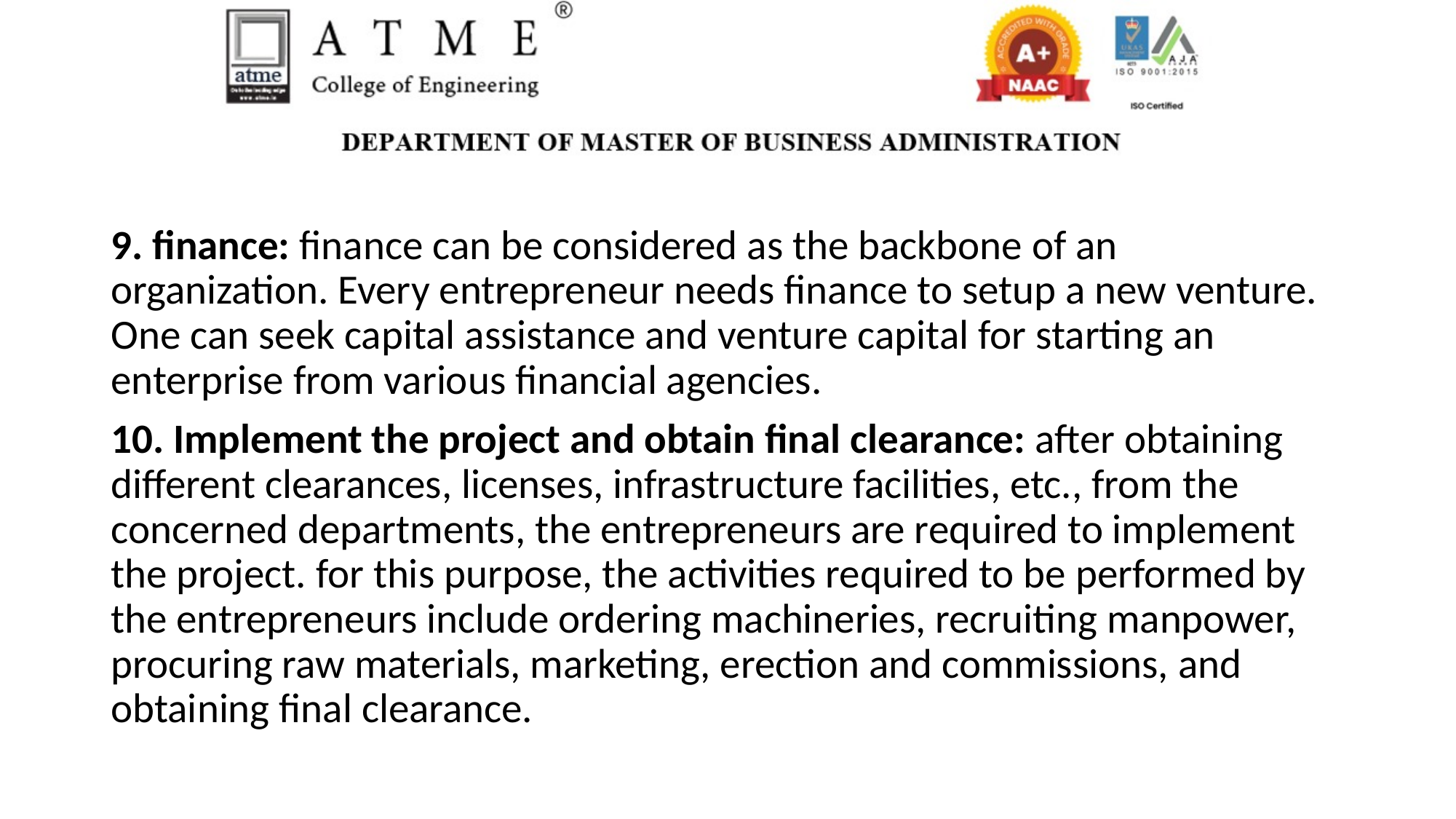

9. finance: finance can be considered as the backbone of an organization. Every entrepreneur needs finance to setup a new venture. One can seek capital assistance and venture capital for starting an enterprise from various financial agencies.
10. Implement the project and obtain final clearance: after obtaining different clearances, licenses, infrastructure facilities, etc., from the concerned departments, the entrepreneurs are required to implement the project. for this purpose, the activities required to be performed by the entrepreneurs include ordering machineries, recruiting manpower, procuring raw materials, marketing, erection and commissions, and obtaining final clearance.